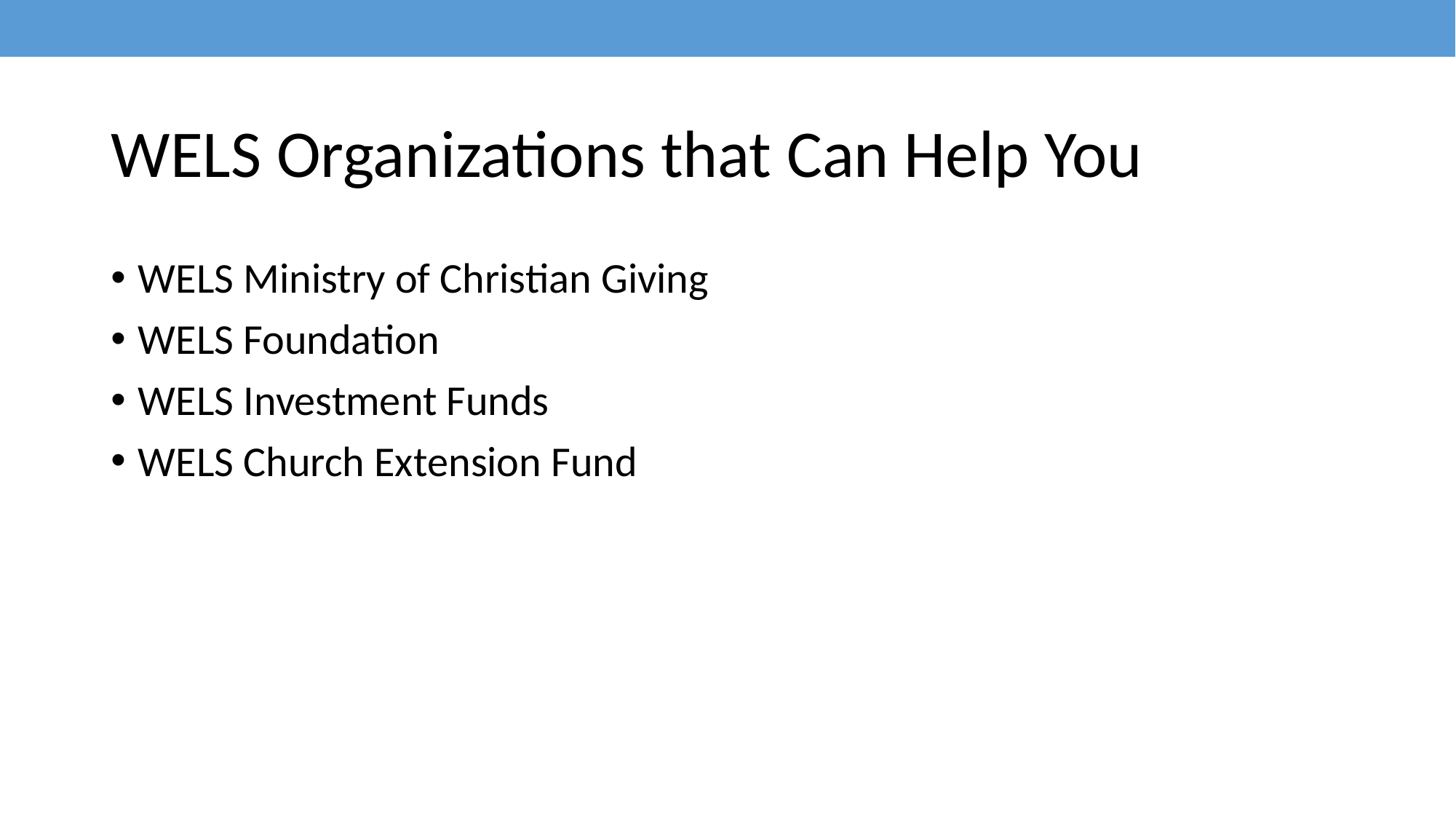

# WELS Organizations that Can Help You
WELS Ministry of Christian Giving
WELS Foundation
WELS Investment Funds
WELS Church Extension Fund